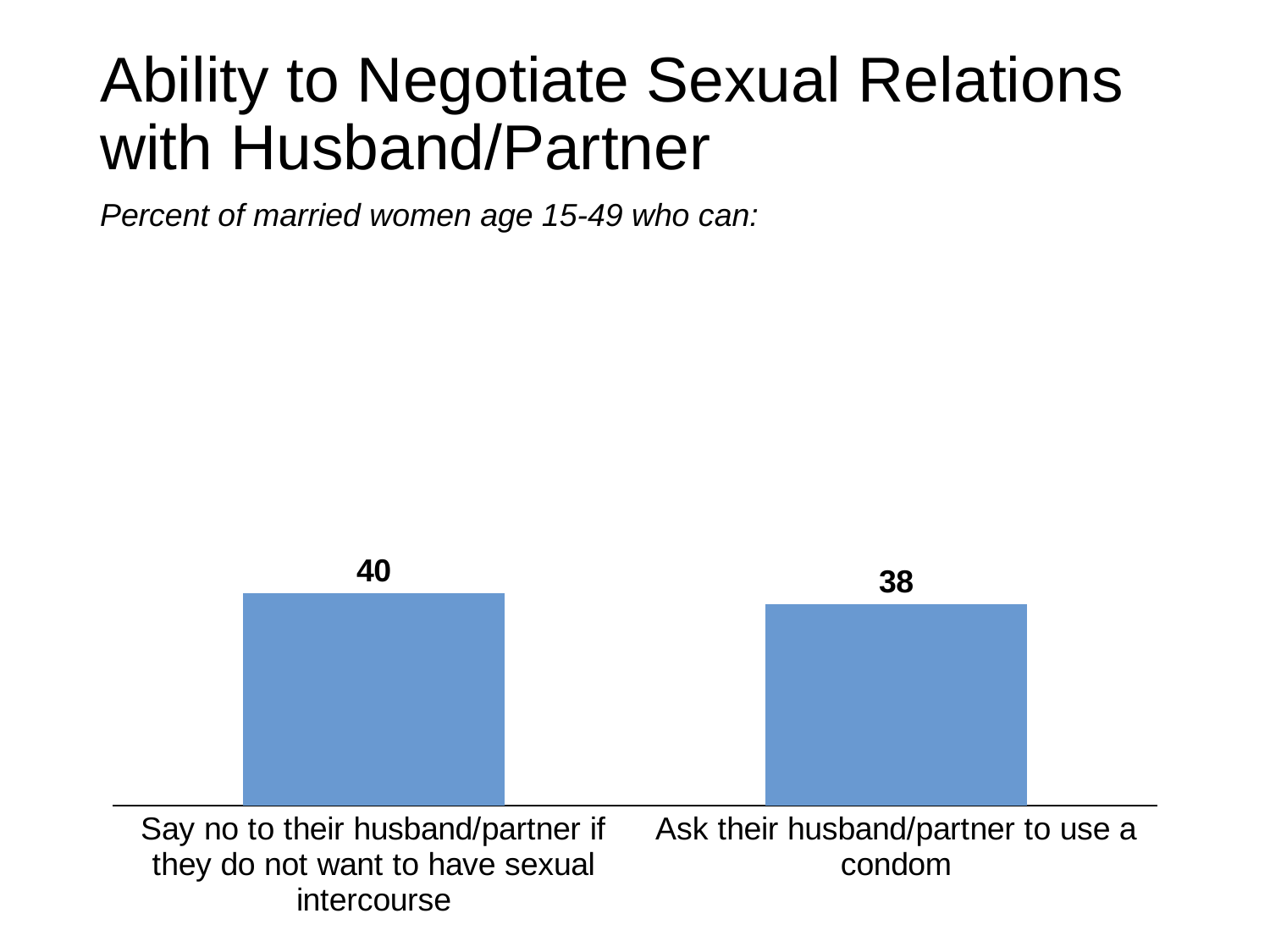

# Ability to Negotiate Sexual Relations with Husband/Partner
Percent of married women age 15-49 who can:

### Chart

| Category | Women |
|---|---|
| Say no to their husband/partner if they do not want to have sexual intercourse | 40.0 |
| Ask their husband/partner to use a condom | 38.0 |